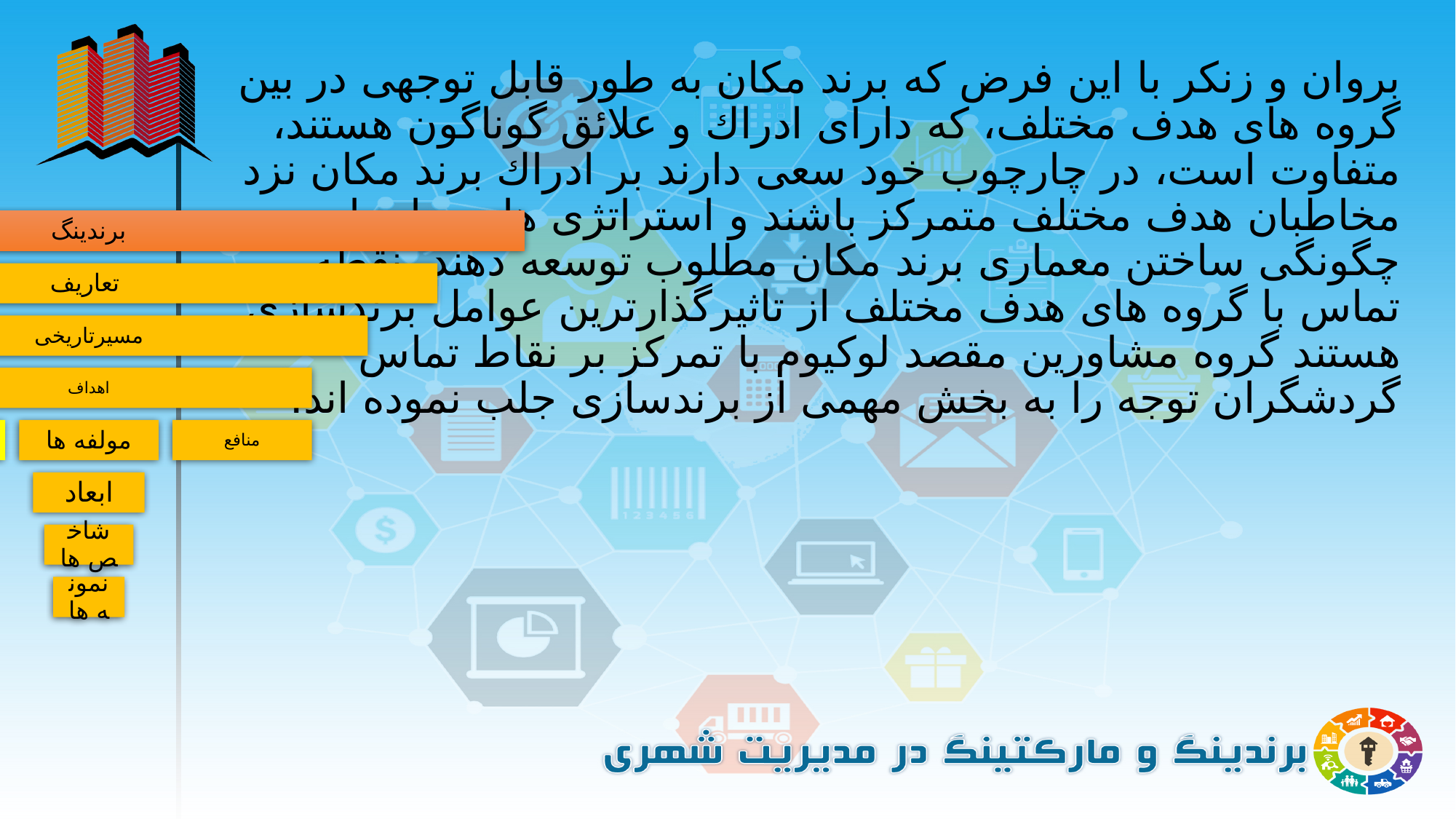

بروان و زنکر با این فرض که برند مکان به طور قابل توجهی در بین گروه های هدف مختلف، که دارای ادراك و علائق گوناگون هستند، متفاوت است، در چارچوب خود سعی دارند بر ادراك برند مکان نزد مخاطبان هدف مختلف متمرکز باشند و استراتژی هایی را برای چگونگی ساختن معماری برند مکان مطلوب توسعه دهند. نقطه تماس با گروه های هدف مختلف از تاثیرگذارترین عوامل برندسازی هستند گروه مشاورین مقصد لوکیوم با تمرکز بر نقاط تماس گردشگران توجه را به بخش مهمی از برندسازی جلب نموده اند.

برندینگ
تعاریف
مسیرتاریخی
اهداف
مولفه ها
منافع
ابعاد
شاخص ها
نمونه ها